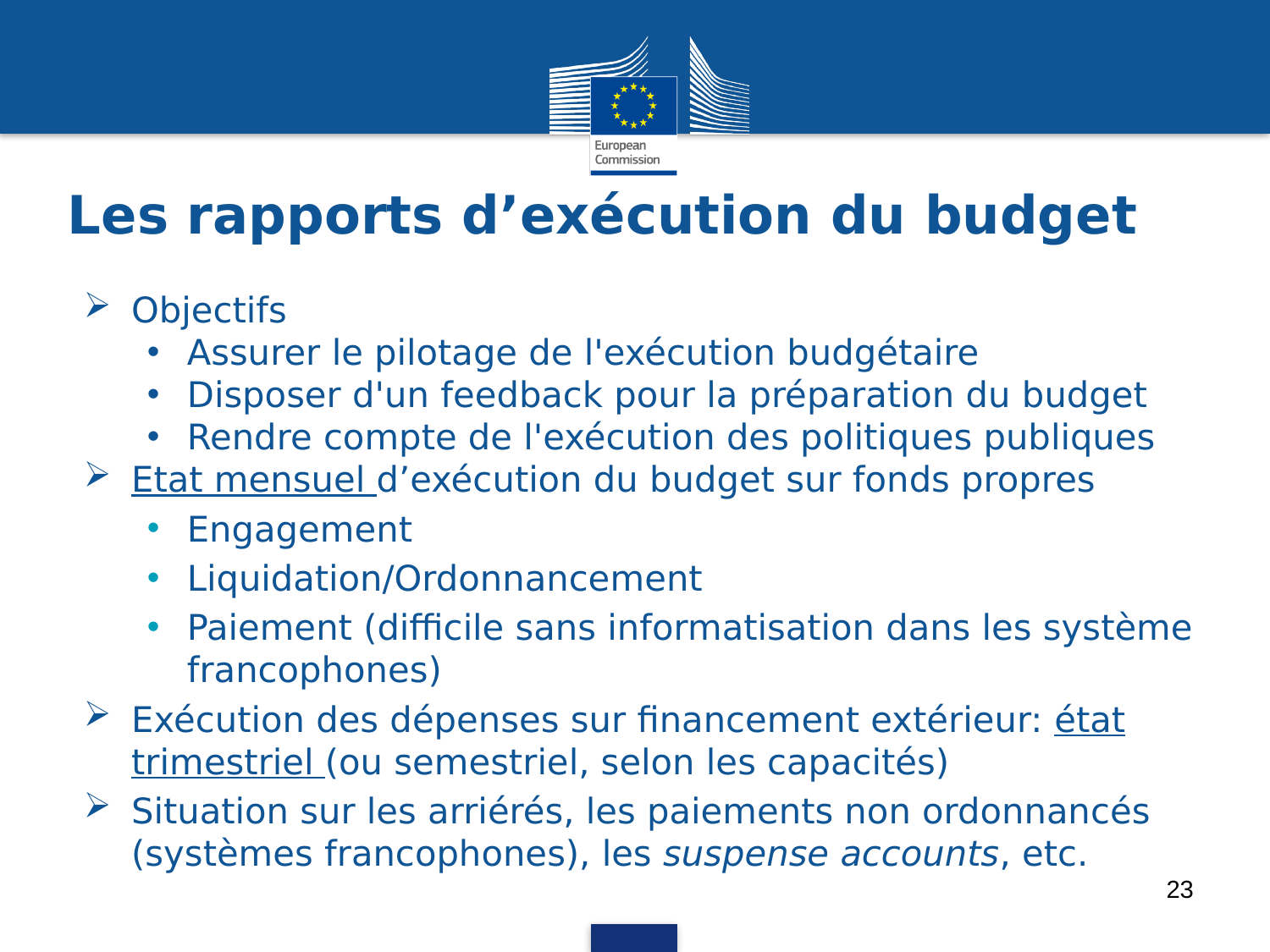

# Les rapports d’exécution du budget

Objectifs
Assurer le pilotage de l'exécution budgétaire
Disposer d'un feedback pour la préparation du budget
Rendre compte de l'exécution des politiques publiques
Etat mensuel d’exécution du budget sur fonds propres
Engagement
Liquidation/Ordonnancement
Paiement (difficile sans informatisation dans les système francophones)
Exécution des dépenses sur financement extérieur: état trimestriel (ou semestriel, selon les capacités)
Situation sur les arriérés, les paiements non ordonnancés (systèmes francophones), les suspense accounts, etc.

23